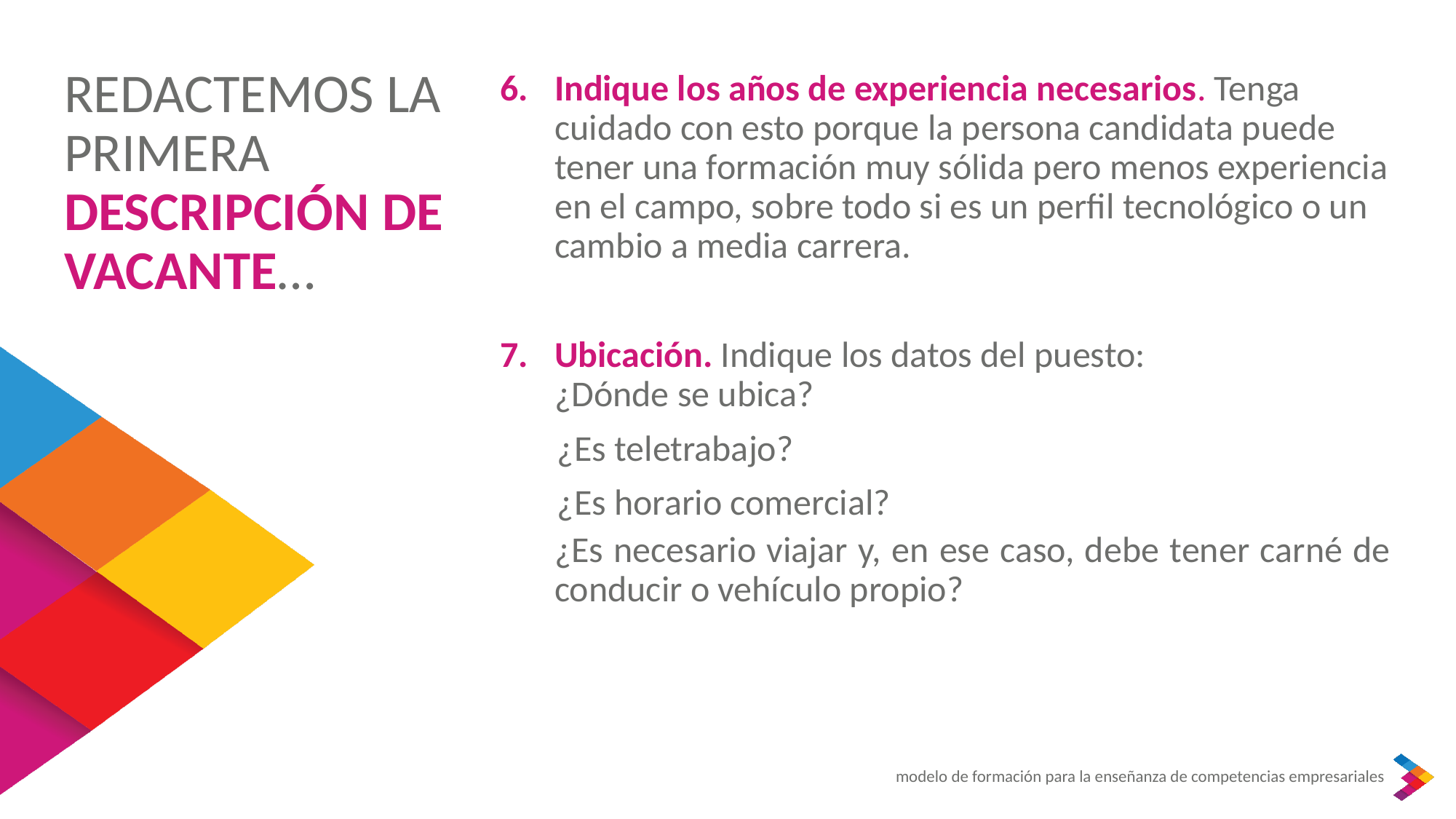

REDACTEMOS LA PRIMERA DESCRIPCIÓN DE VACANTE…
Indique los años de experiencia necesarios. Tenga cuidado con esto porque la persona candidata puede tener una formación muy sólida pero menos experiencia en el campo, sobre todo si es un perfil tecnológico o un cambio a media carrera.

Ubicación. Indique los datos del puesto:
¿Dónde se ubica?
       ¿Es teletrabajo?
       ¿Es horario comercial?
¿Es necesario viajar y, en ese caso, debe tener carné de conducir o vehículo propio?